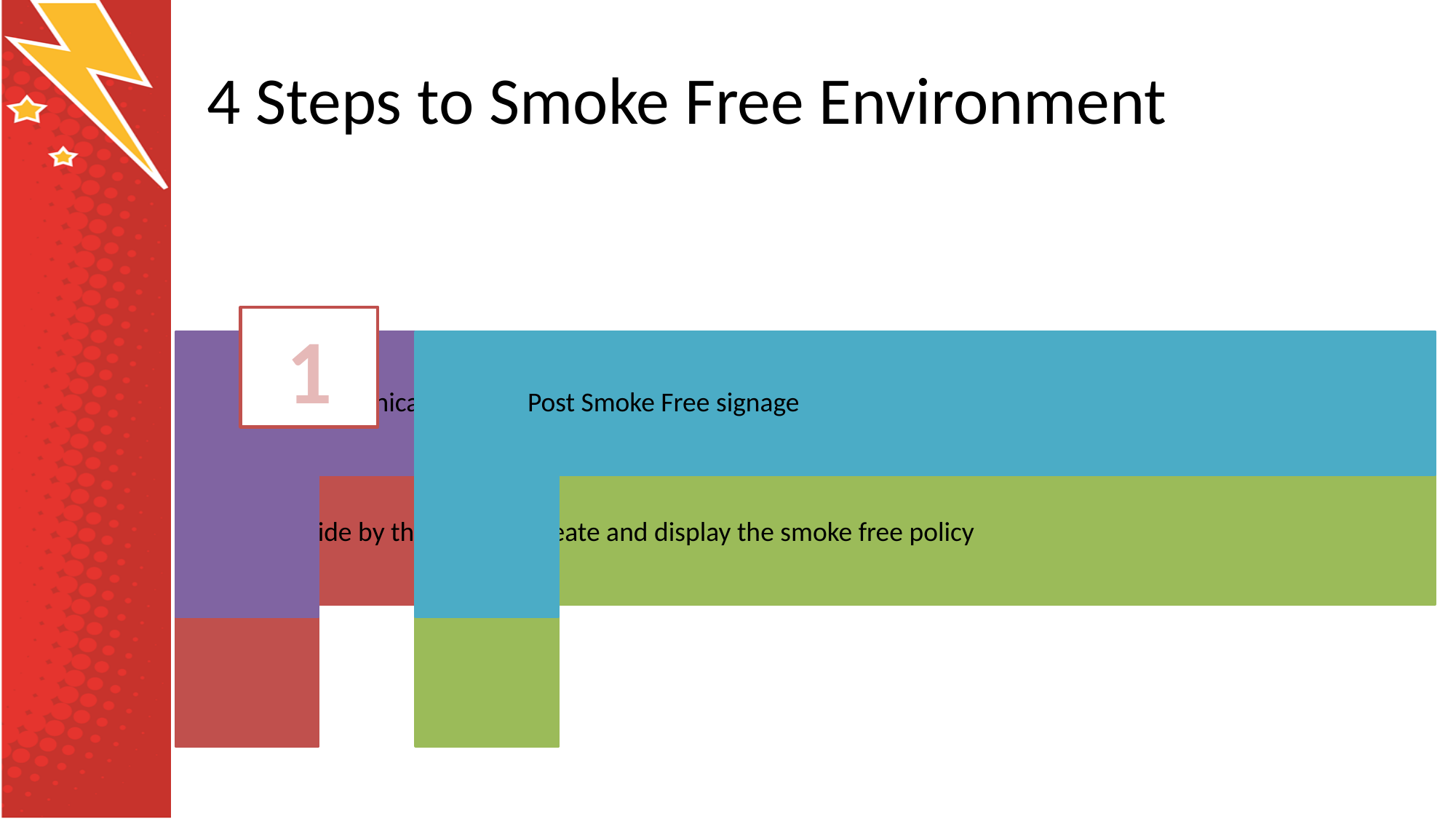

# 4 Steps to Smoke Free Environment
Abide by the Law
Create and display the smoke free policy
1